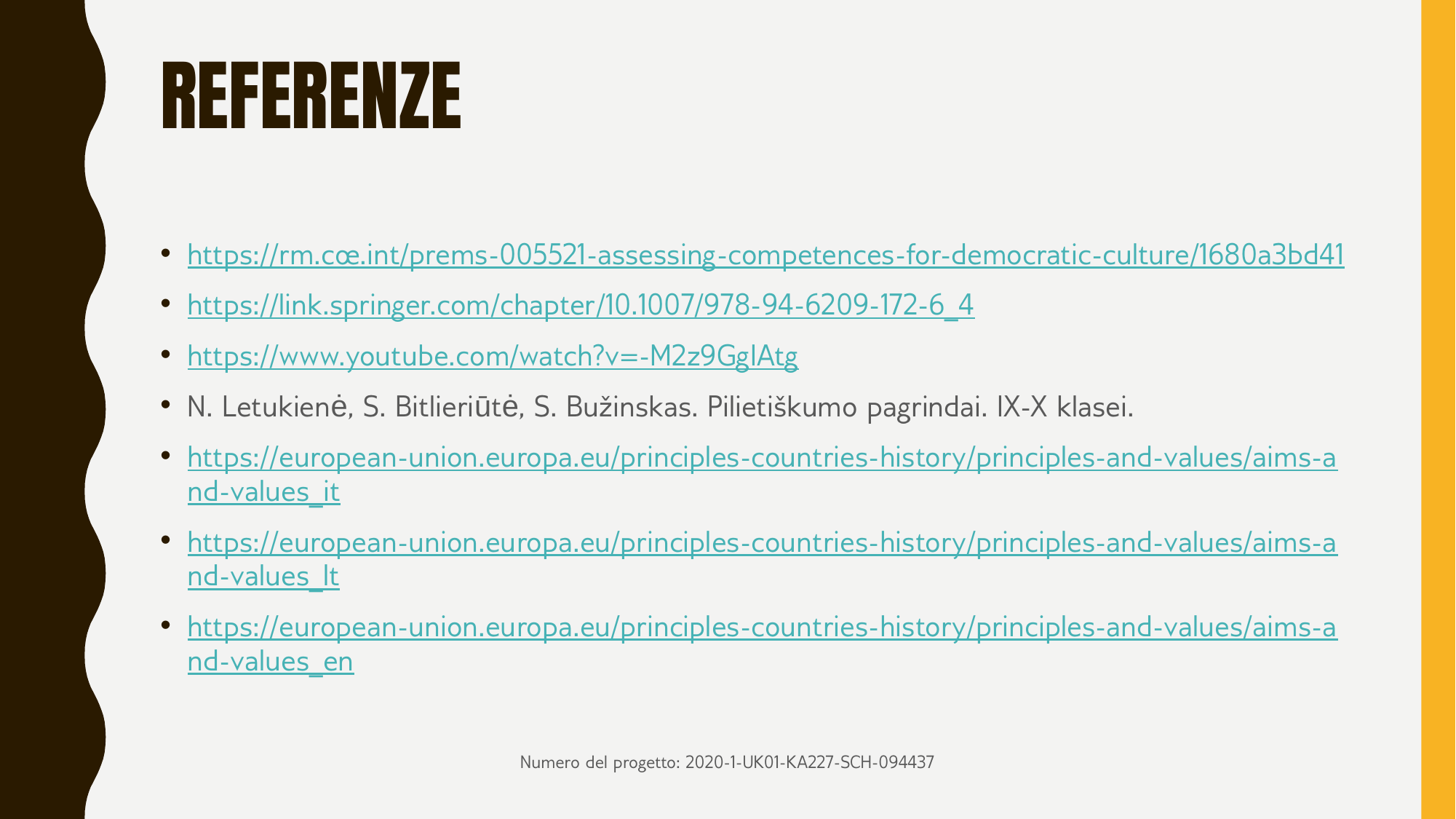

# REFERENZE

https://rm.coe.int/prems-005521-assessing-competences-for-democratic-culture/1680a3bd41
https://link.springer.com/chapter/10.1007/978-94-6209-172-6_4
https://www.youtube.com/watch?v=-M2z9GgIAtg
N. Letukienė, S. Bitlieriūtė, S. Bužinskas. Pilietiškumo pagrindai. IX-X klasei.
https://european-union.europa.eu/principles-countries-history/principles-and-values/aims-and-values_it
https://european-union.europa.eu/principles-countries-history/principles-and-values/aims-and-values_lt
https://european-union.europa.eu/principles-countries-history/principles-and-values/aims-and-values_en

Numero del progetto: 2020-1-UK01-KA227-SCH-094437